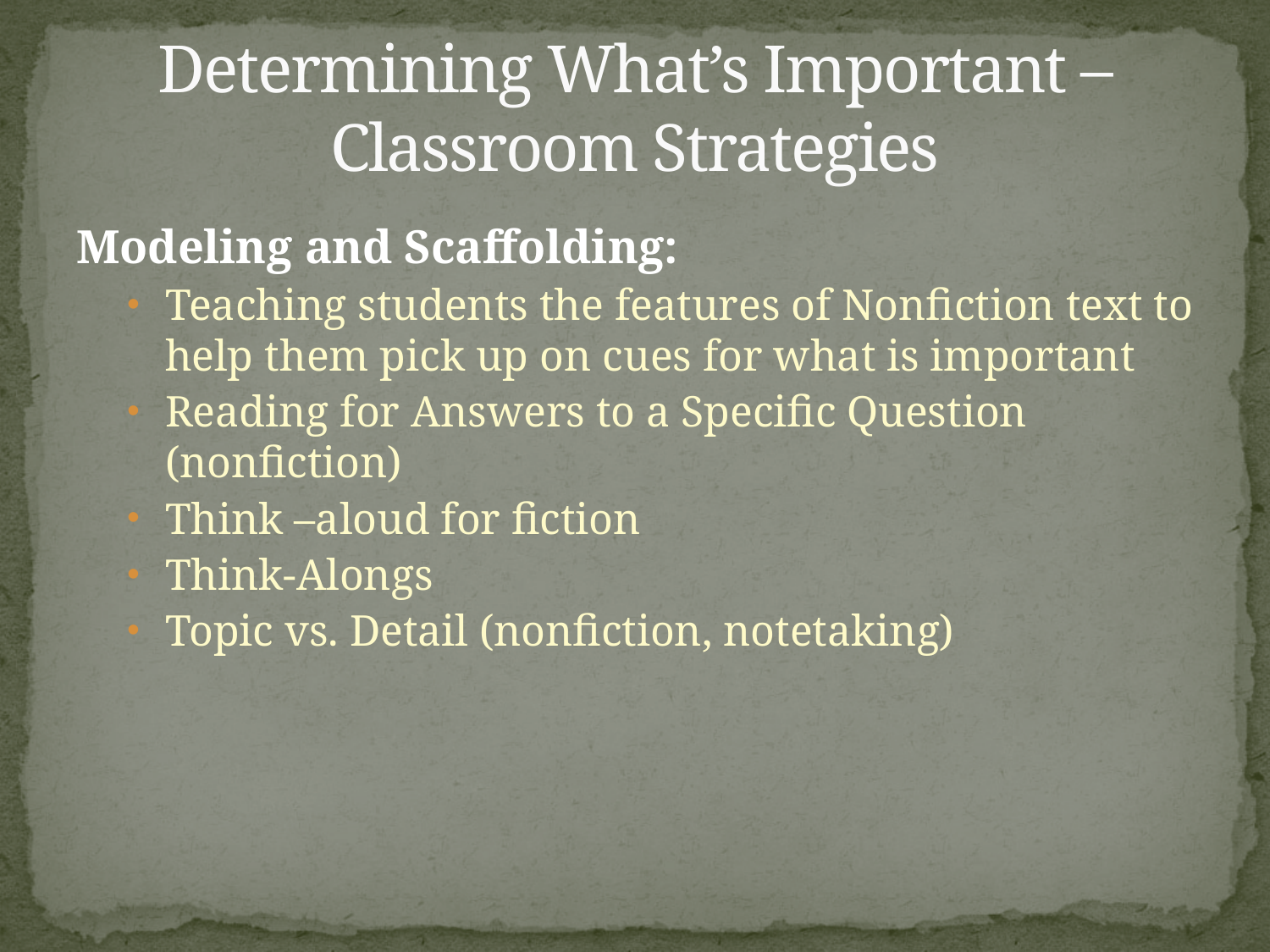

# Determining What’s Important –Classroom Strategies
Modeling and Scaffolding:
Teaching students the features of Nonfiction text to help them pick up on cues for what is important
Reading for Answers to a Specific Question (nonfiction)
Think –aloud for fiction
Think-Alongs
Topic vs. Detail (nonfiction, notetaking)